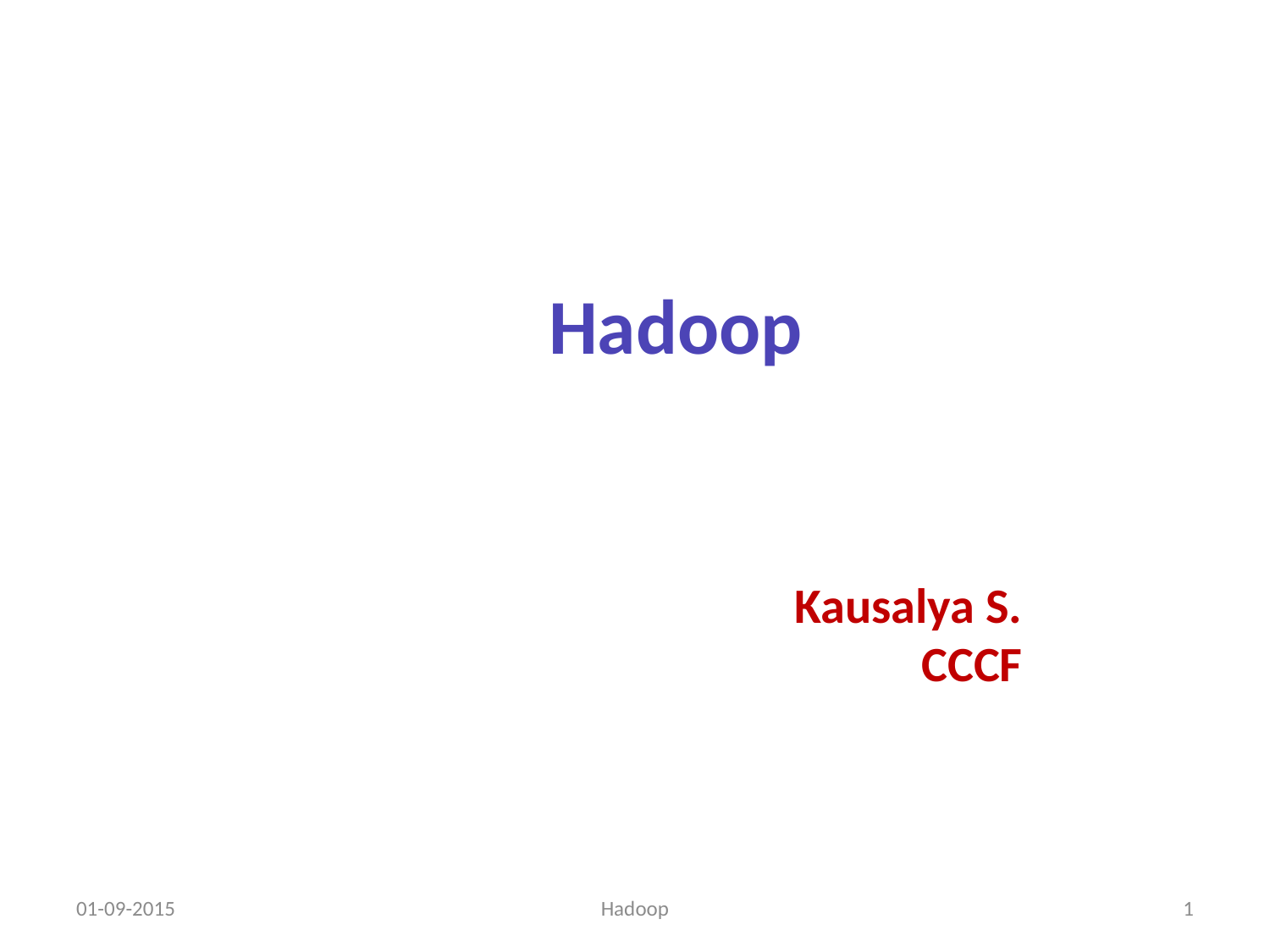

# Hadoop
Kausalya S.
CCCF
01-09-2015
Hadoop
1